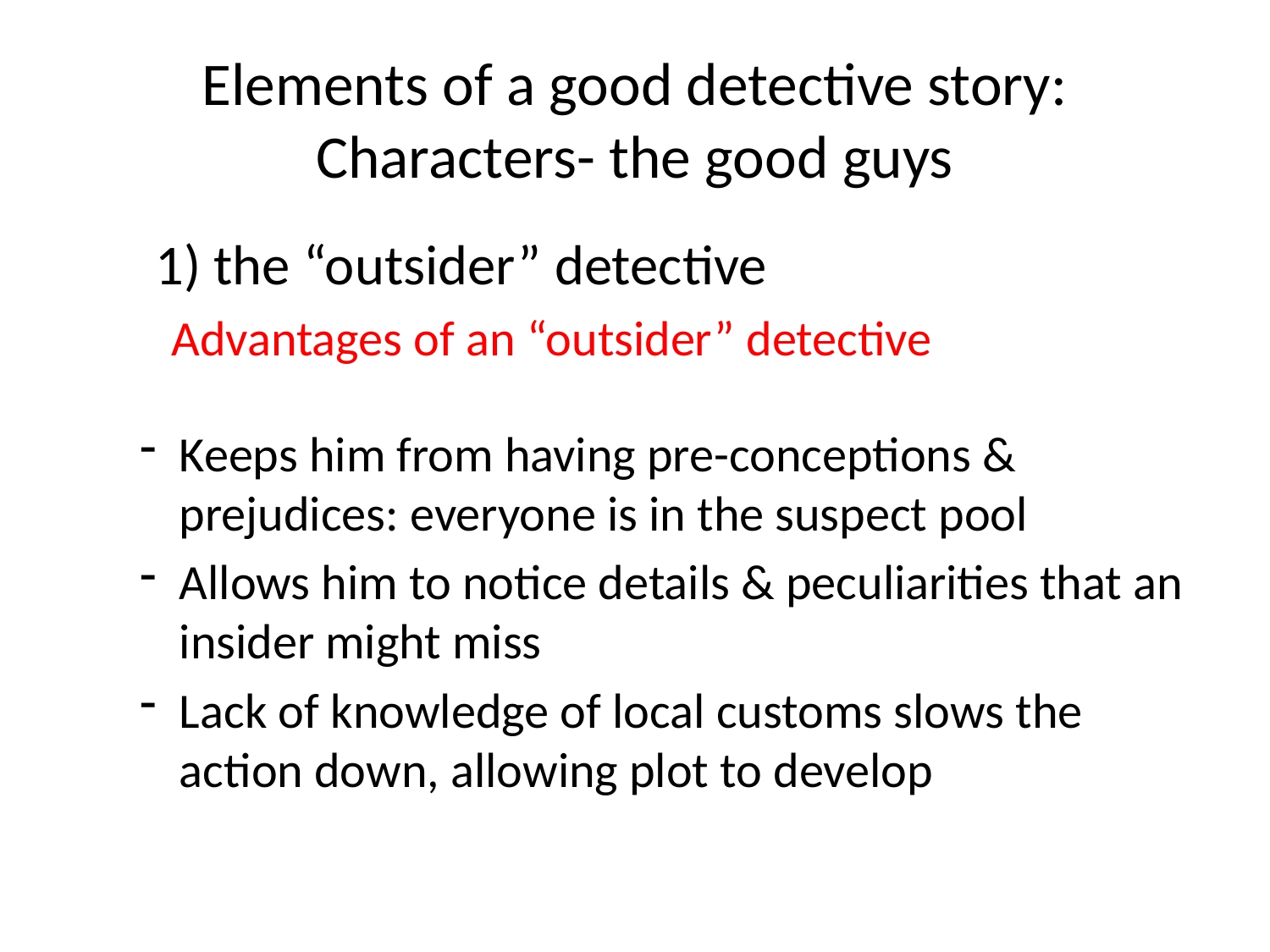

# Elements of a good detective story: Characters- the good guys
	1) the “outsider” detective
Advantages of an “outsider” detective

Keeps him from having pre-conceptions & prejudices: everyone is in the suspect pool
Allows him to notice details & peculiarities that an insider might miss
Lack of knowledge of local customs slows the action down, allowing plot to develop